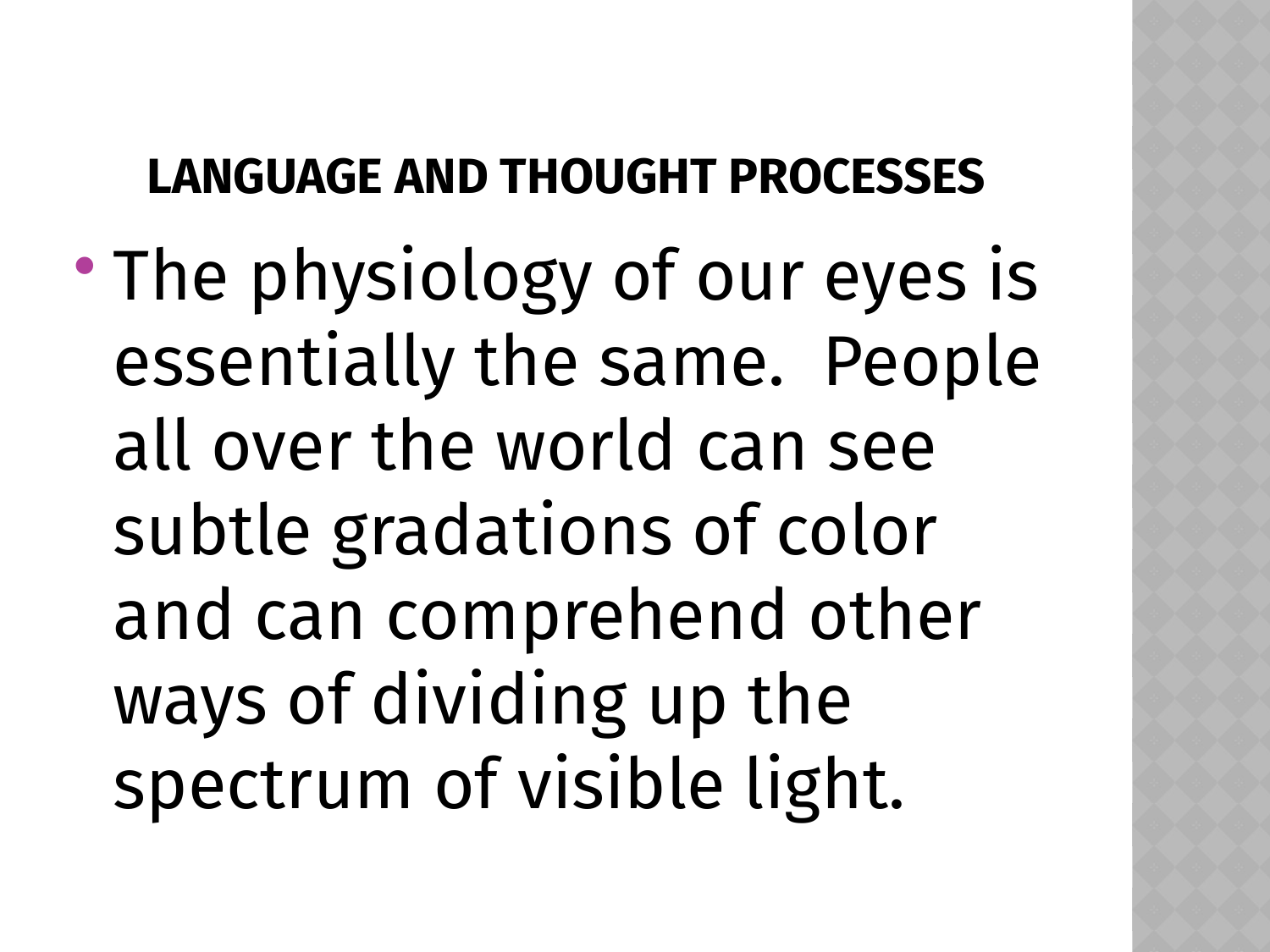

# Language and thought processes
The physiology of our eyes is essentially the same.  People all over the world can see subtle gradations of color and can comprehend other ways of dividing up the spectrum of visible light.